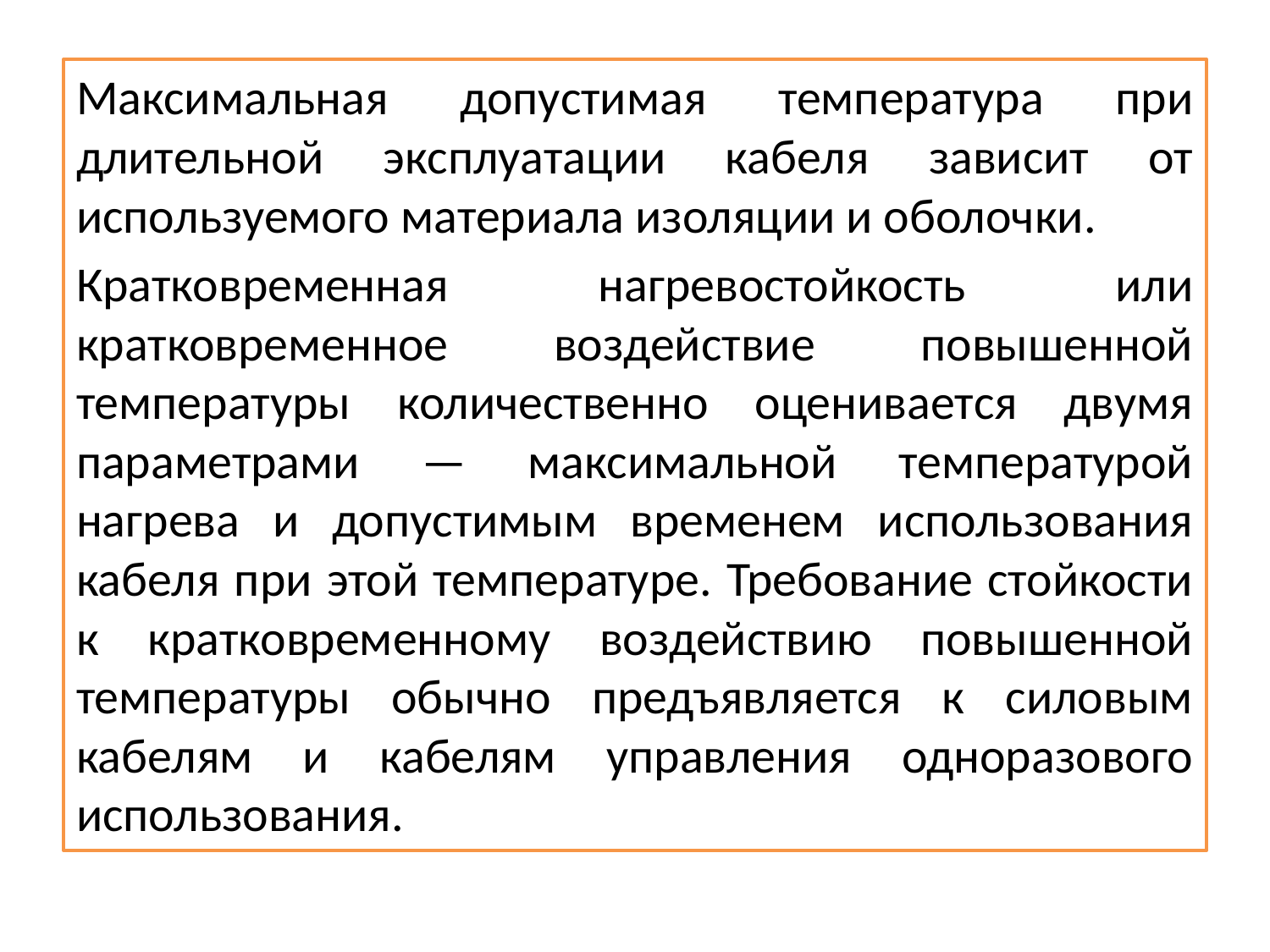

#
Максимальная допустимая температура при длительной эксплуатации кабеля зависит от используемого материала изоляции и оболочки.
Кратковременная нагревостойкость или кратковременное воздействие повышенной температуры количественно оценивается двумя параметрами — максимальной температурой нагрева и допустимым временем использования кабеля при этой температуре. Требование стойкости к кратковременному воздействию повышенной температуры обычно предъявляется к силовым кабелям и кабелям управления одноразового использования.